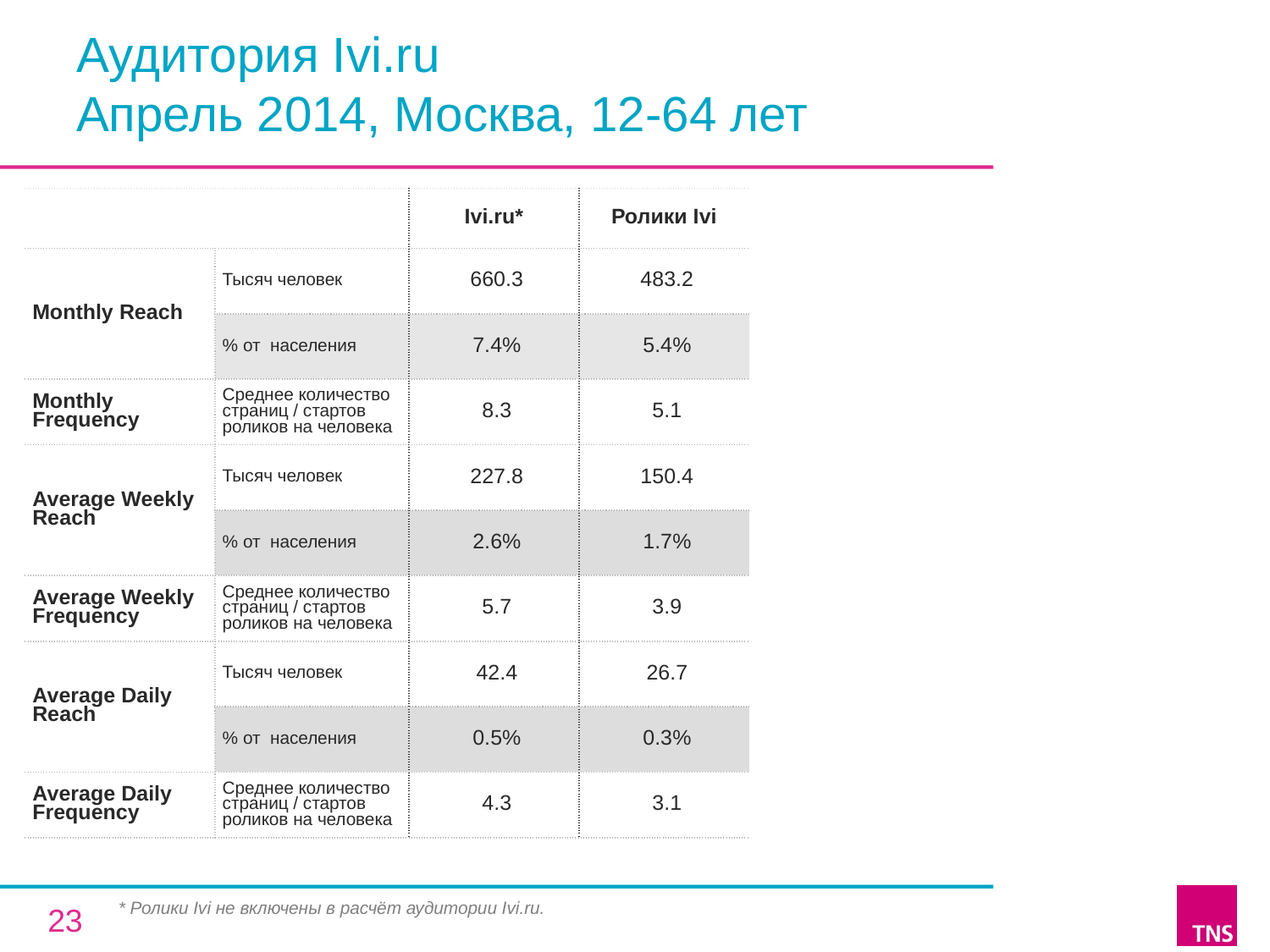

# Аудитория Ivi.ru Апрель 2014, Москва, 12-64 лет
|  |  | Ivi.ru\* | Ролики Ivi |
| --- | --- | --- | --- |
| Monthly Reach | Тысяч человек | 660.3 | 483.2 |
|  | % от населения | 7.4% | 5.4% |
| Monthly Frequency | Среднее количество страниц / стартов роликов на человека | 8.3 | 5.1 |
| Average Weekly Reach | Тысяч человек | 227.8 | 150.4 |
|  | % от населения | 2.6% | 1.7% |
| Average Weekly Frequency | Среднее количество страниц / стартов роликов на человека | 5.7 | 3.9 |
| Average Daily Reach | Тысяч человек | 42.4 | 26.7 |
|  | % от населения | 0.5% | 0.3% |
| Average Daily Frequency | Среднее количество страниц / стартов роликов на человека | 4.3 | 3.1 |
* Ролики Ivi не включены в расчёт аудитории Ivi.ru.
23